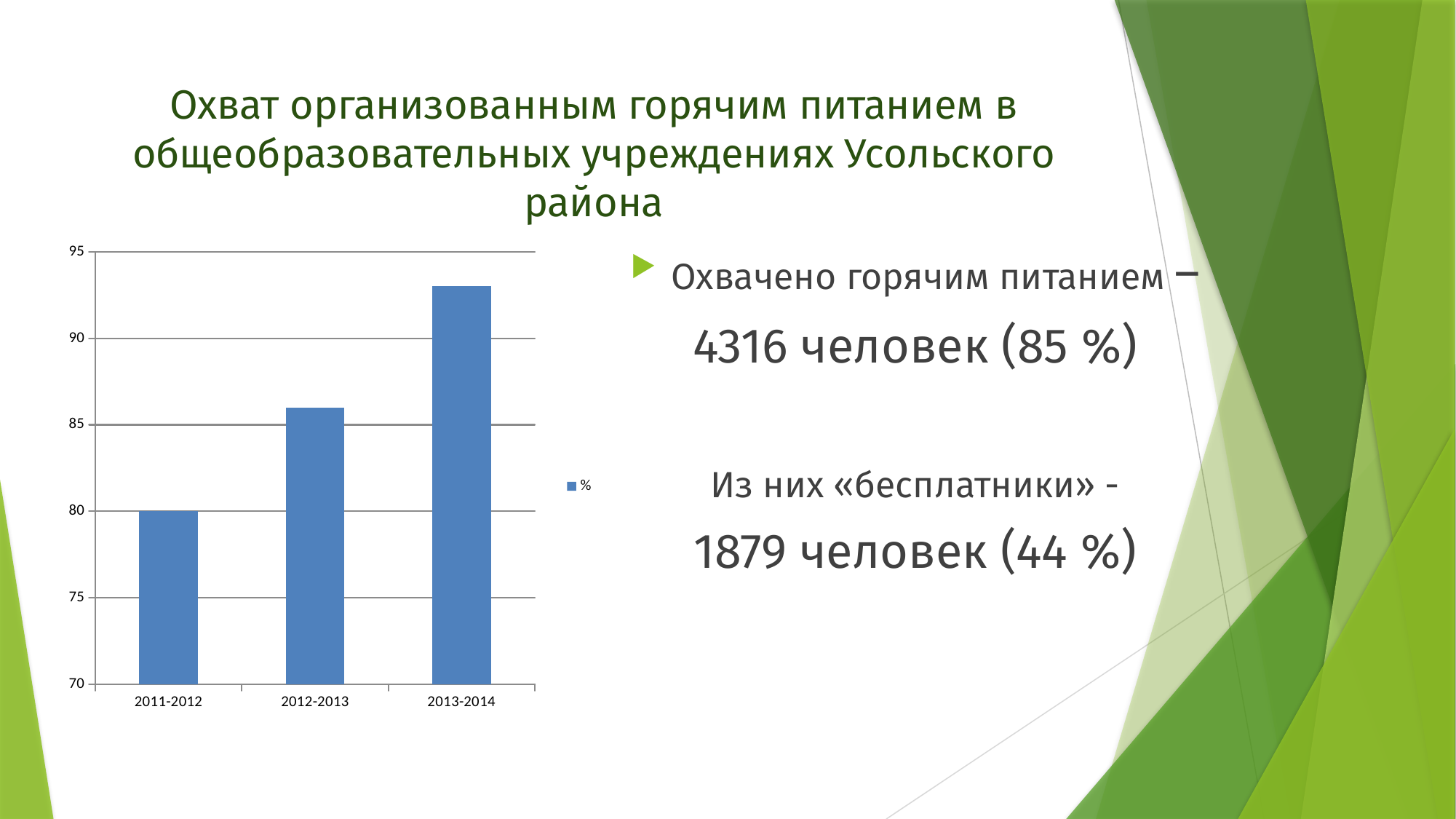

# Охват организованным горячим питанием в общеобразовательных учреждениях Усольского района
Охвачено горячим питанием –
4316 человек (85 %)

Из них «бесплатники» -
1879 человек (44 %)

### Chart

| Category | % |
|---|---|
| 2011-2012 | 80.0 |
| 2012-2013 | 86.0 |
| 2013-2014 | 93.0 |